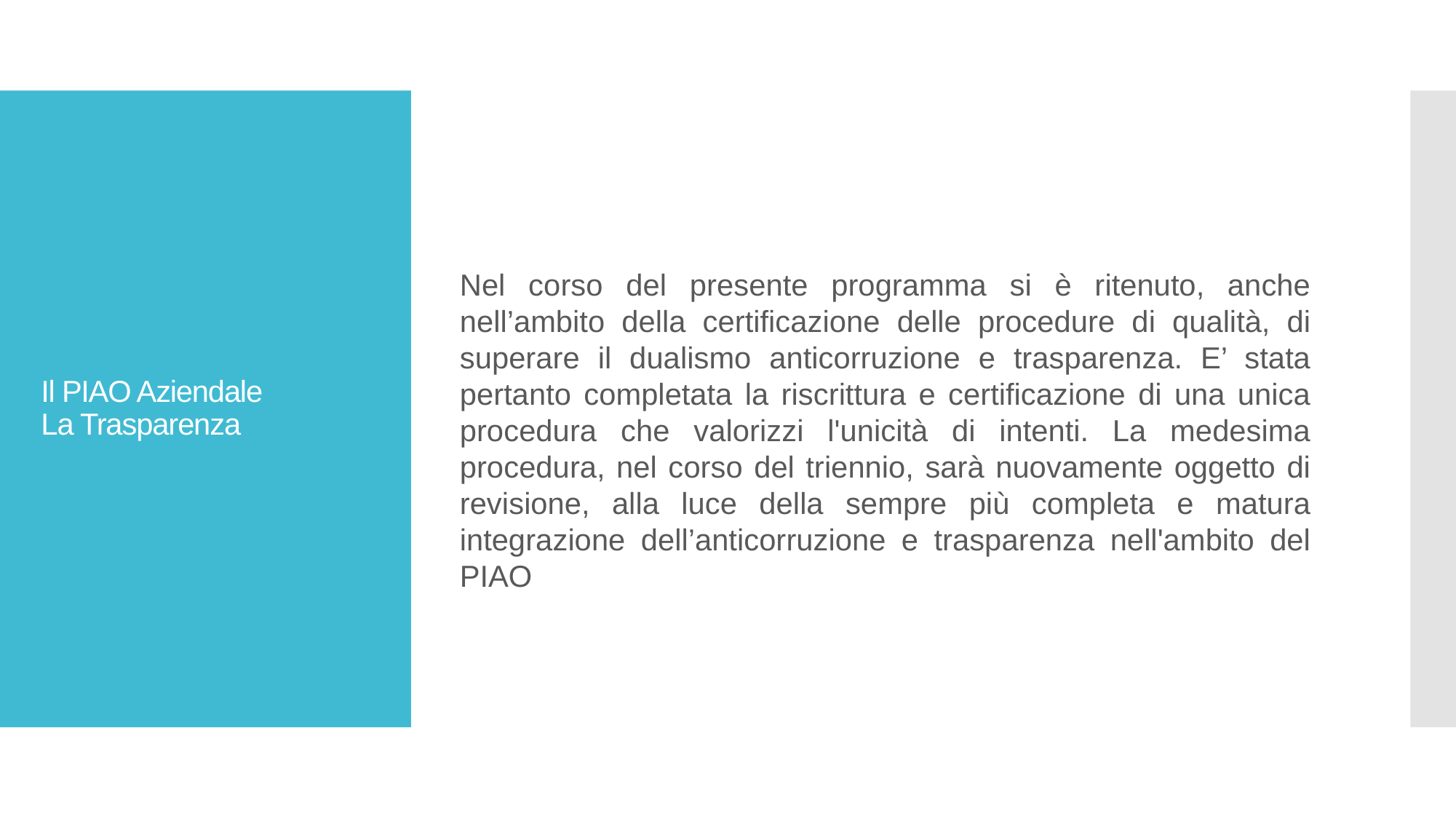

Nel corso del presente programma si è ritenuto, anche nell’ambito della certificazione delle procedure di qualità, di superare il dualismo anticorruzione e trasparenza. E’ stata pertanto completata la riscrittura e certificazione di una unica procedura che valorizzi l'unicità di intenti. La medesima procedura, nel corso del triennio, sarà nuovamente oggetto di revisione, alla luce della sempre più completa e matura integrazione dell’anticorruzione e trasparenza nell'ambito del PIAO
# Il PIAO Aziendale La Trasparenza